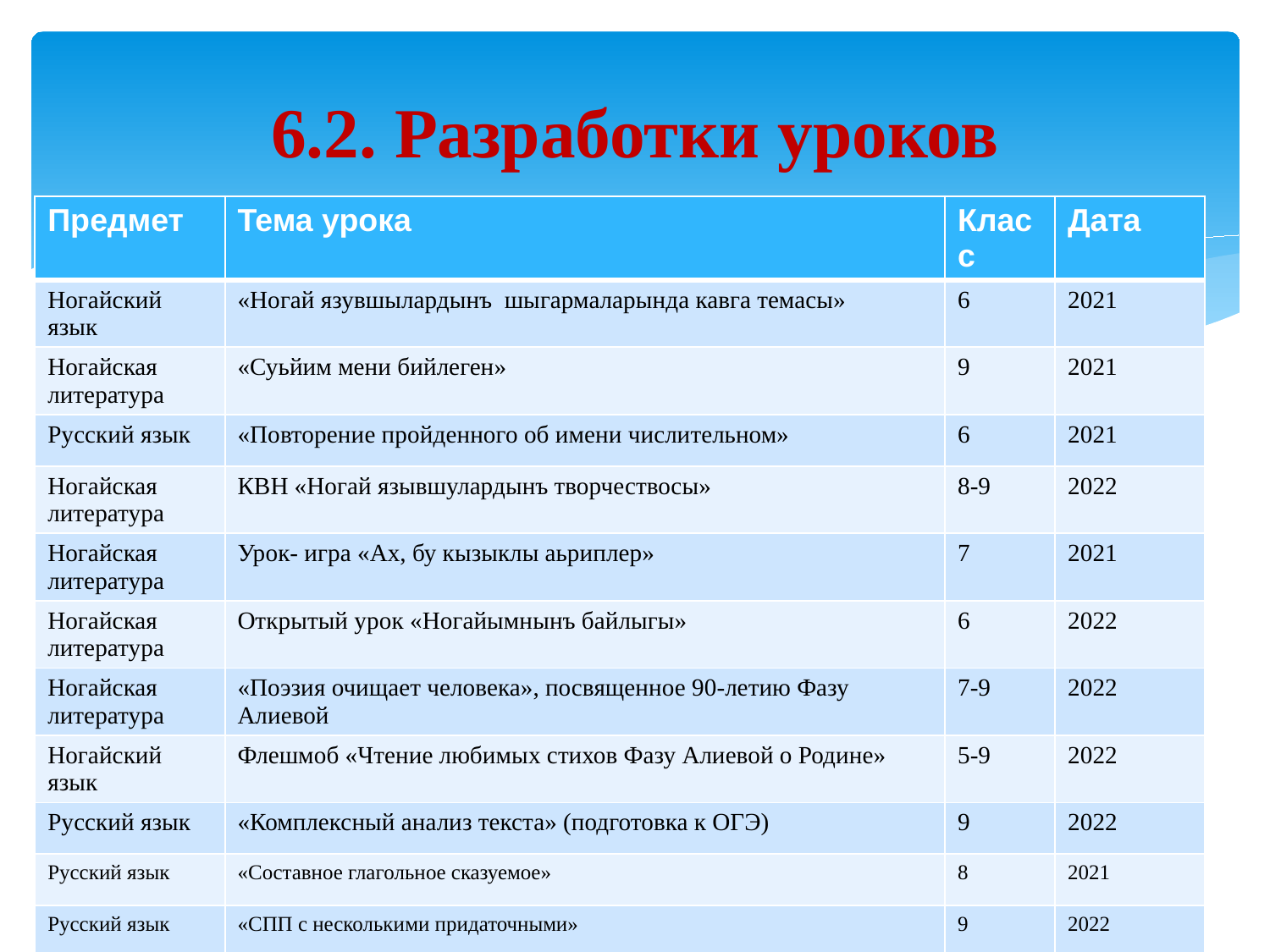

# 6.2. Разработки уроков
| Предмет | Тема урока | Класс | Дата |
| --- | --- | --- | --- |
| Ногайский язык | «Ногай язувшылардынъ шыгармаларында кавга темасы» | 6 | 2021 |
| Ногайская литература | «Суьйим мени бийлеген» | 9 | 2021 |
| Русский язык | «Повторение пройденного об имени числительном» | 6 | 2021 |
| Ногайская литература | КВН «Ногай язывшулардынъ творчествосы» | 8-9 | 2022 |
| Ногайская литература | Урок- игра «Ах, бу кызыклы аьриплер» | 7 | 2021 |
| Ногайская литература | Открытый урок «Ногайымнынъ байлыгы» | 6 | 2022 |
| Ногайская литература | «Поэзия очищает человека», посвященное 90-летию Фазу Алиевой | 7-9 | 2022 |
| Ногайский язык | Флешмоб «Чтение любимых стихов Фазу Алиевой о Родине» | 5-9 | 2022 |
| Русский язык | «Комплексный анализ текста» (подготовка к ОГЭ) | 9 | 2022 |
| Русский язык | «Составное глагольное сказуемое» | 8 | 2021 |
| Русский язык | «СПП с несколькими придаточными» | 9 | 2022 |
|  |  |  |  |